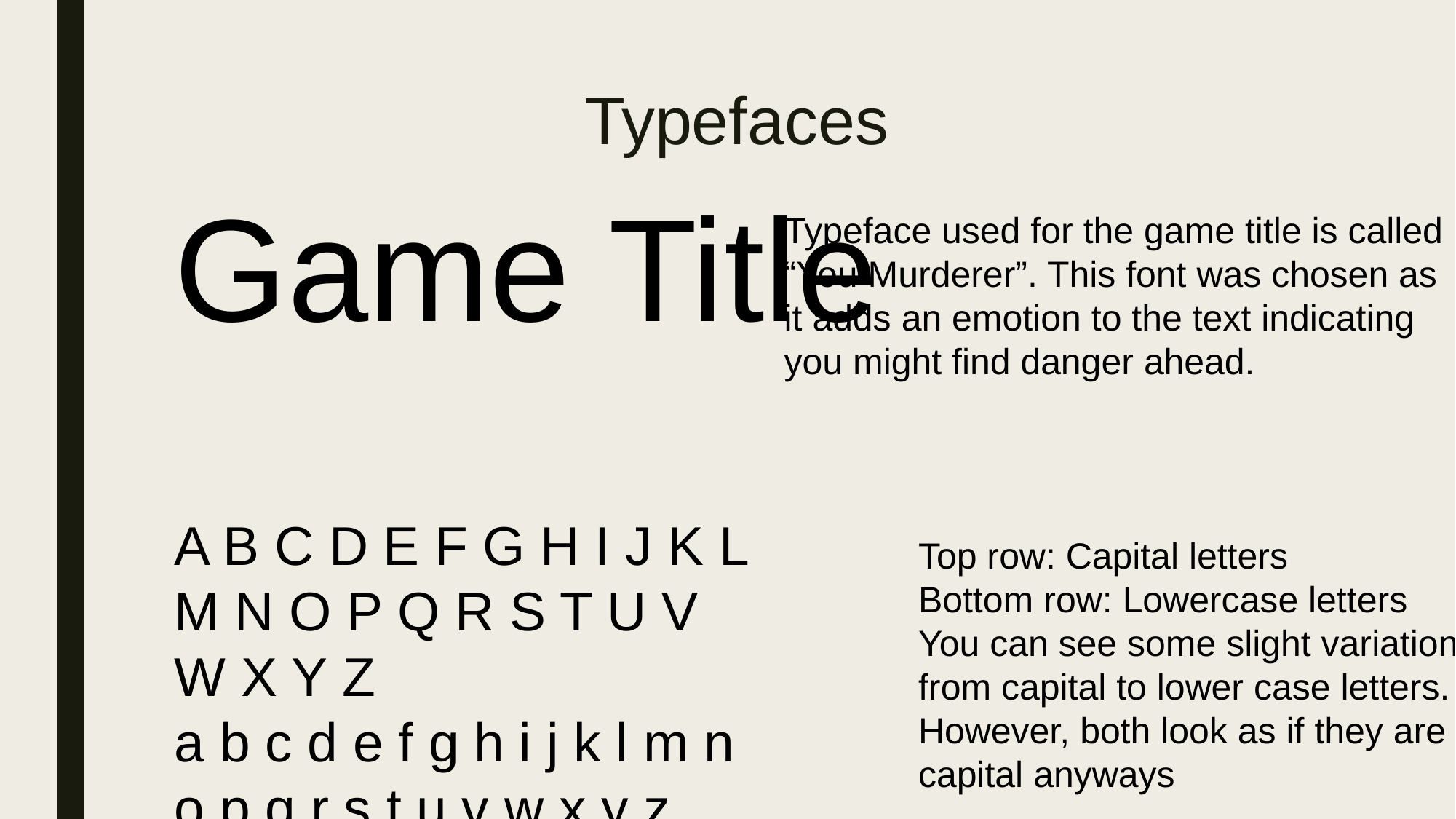

# Typefaces
Game Title
Typeface used for the game title is called “You Murderer”. This font was chosen as it adds an emotion to the text indicating you might find danger ahead.
A B C D E F G H I J K L M N O P Q R S T U V W X Y Z
a b c d e f g h i j k l m n o p q r s t u v w x y z
Top row: Capital letters
Bottom row: Lowercase letters
You can see some slight variation from capital to lower case letters. However, both look as if they are capital anyways